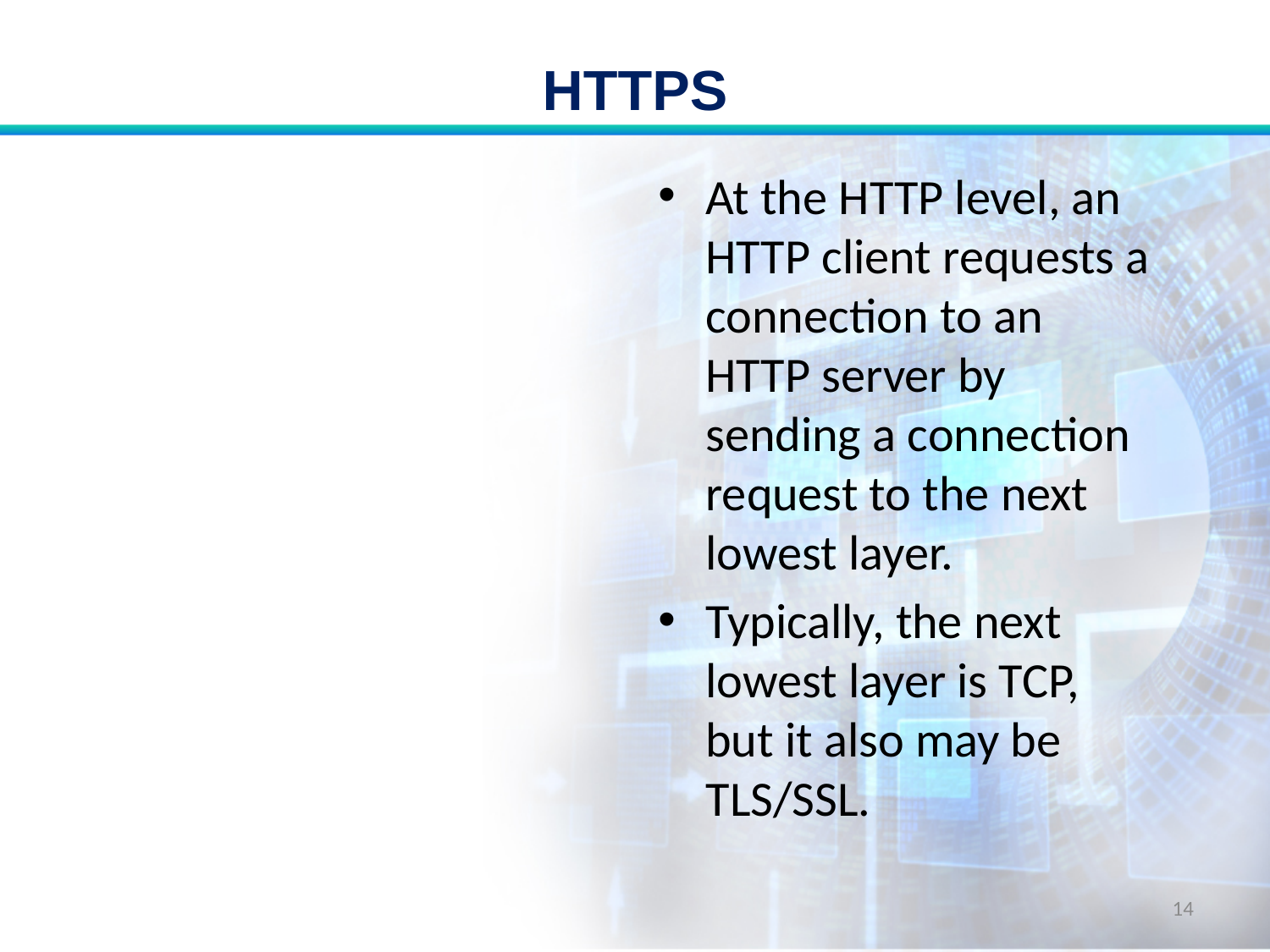

# HTTPS
At the HTTP level, an HTTP client requests a connection to an HTTP server by sending a connection request to the next lowest layer.
Typically, the next lowest layer is TCP, but it also may be TLS/SSL.
14